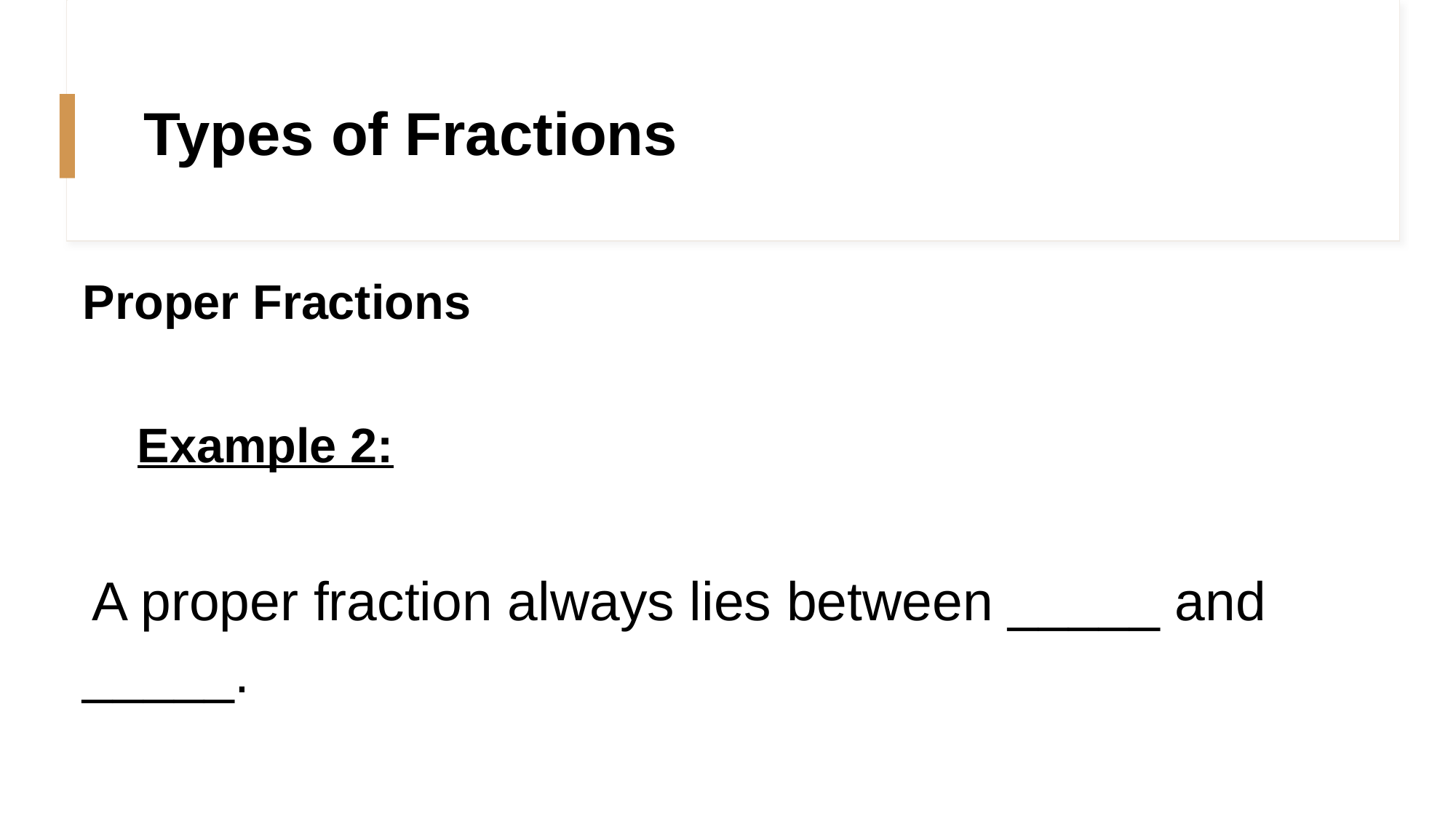

# Types of Fractions
Proper Fractions

Example 2:

 A proper fraction always lies between _____ and _____.